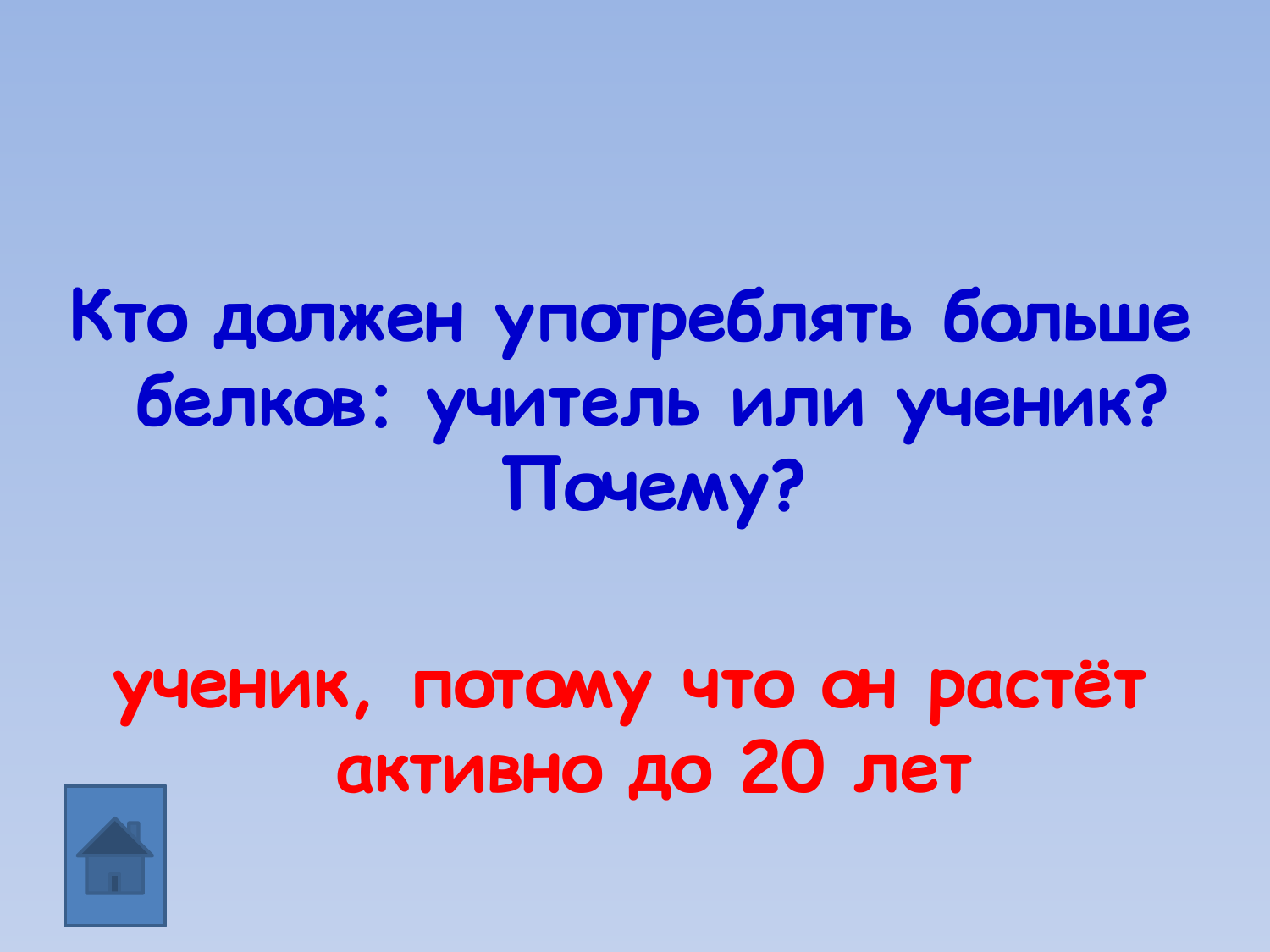

Кто должен употреблять больше белков: учитель или ученик? Почему?

ученик, потому что он растёт активно до 20 лет